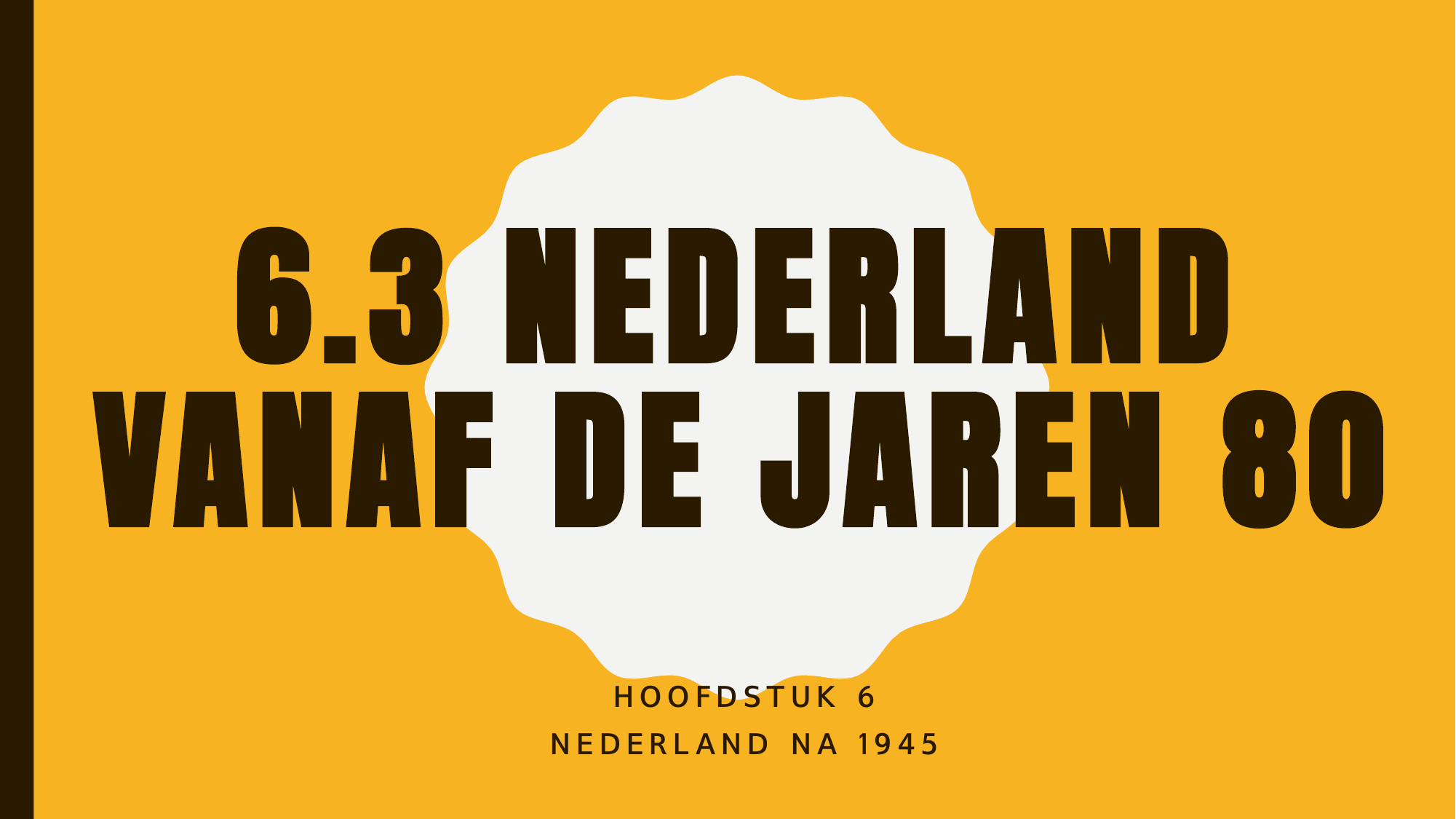

# 6.3 NEDERLAND VANAF DE JAREN 80
HOOFDSTUK 6
NEDERLAND NA 1945